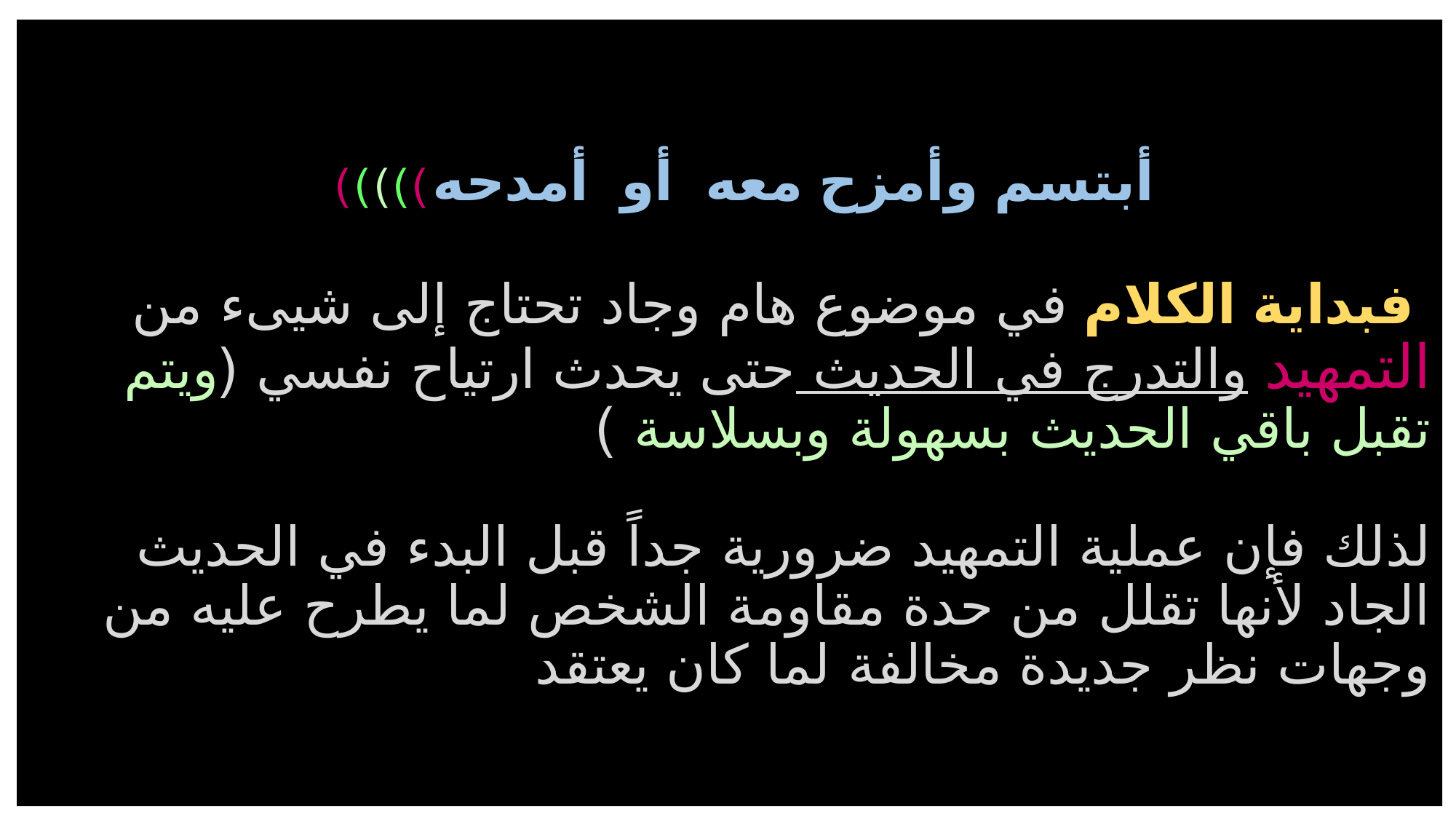

أبتسم وأمزح معه  أو  أمدحه)))))

 فبداية الكلام في موضوع هام وجاد تحتاج إلى شيىء من التمهيد والتدرج في الحديث حتى يحدث ارتياح نفسي (ويتم تقبل باقي الحديث بسهولة وبسلاسة )

لذلك فإن عملية التمهيد ضرورية جداً قبل البدء في الحديث الجاد لأنها تقلل من حدة مقاومة الشخص لما يطرح عليه من وجهات نظر جديدة مخالفة لما كان يعتقد